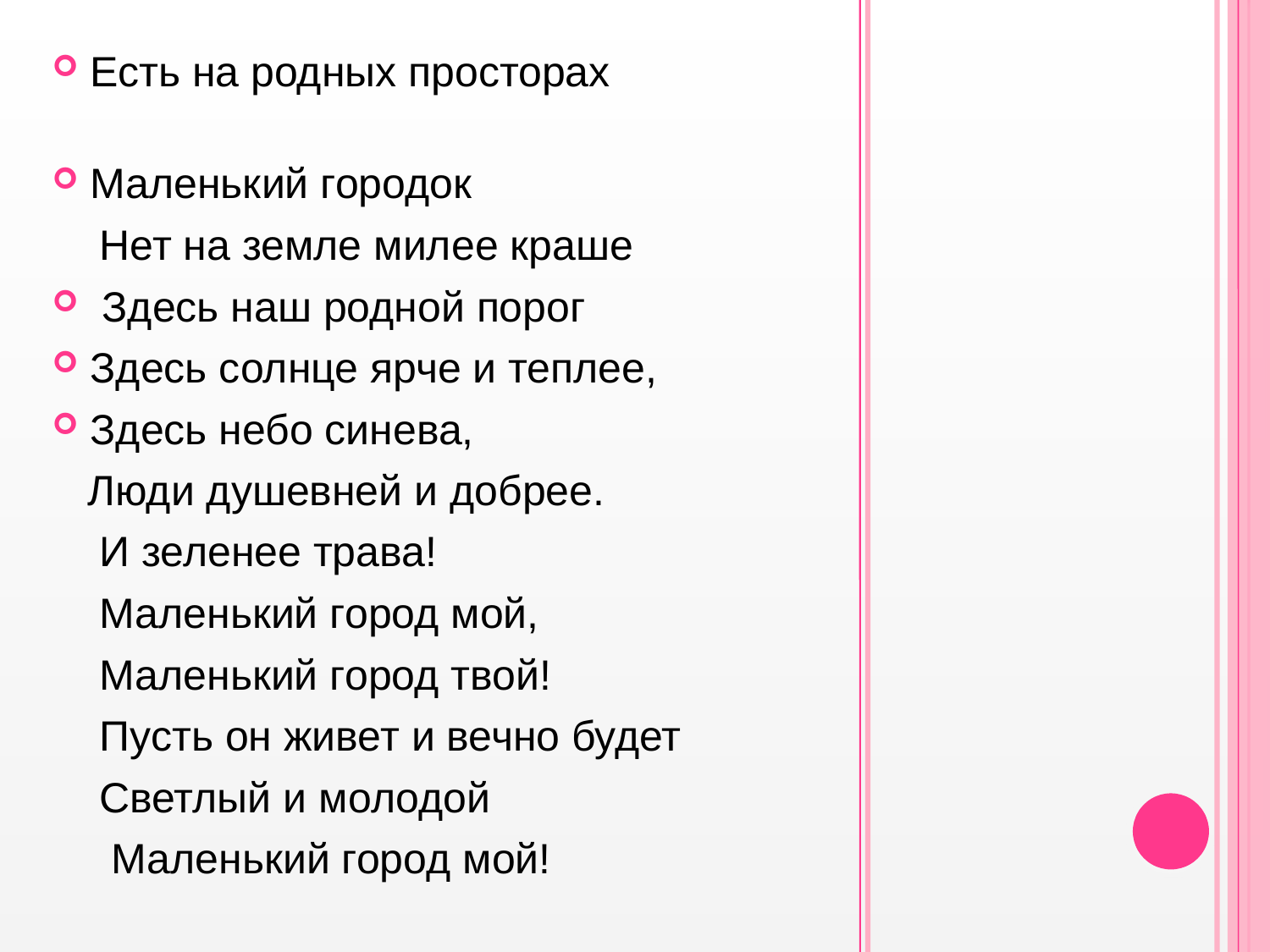

Есть на родных просторах
Маленький городок
    Нет на земле милее краше
 Здесь наш родной порог
Здесь солнце ярче и теплее,
Здесь небо синева,
   Люди душевней и добрее.
    И зеленее трава!
    Маленький город мой,
    Маленький город твой!
    Пусть он живет и вечно будет
    Светлый и молодой
     Маленький город мой!

#